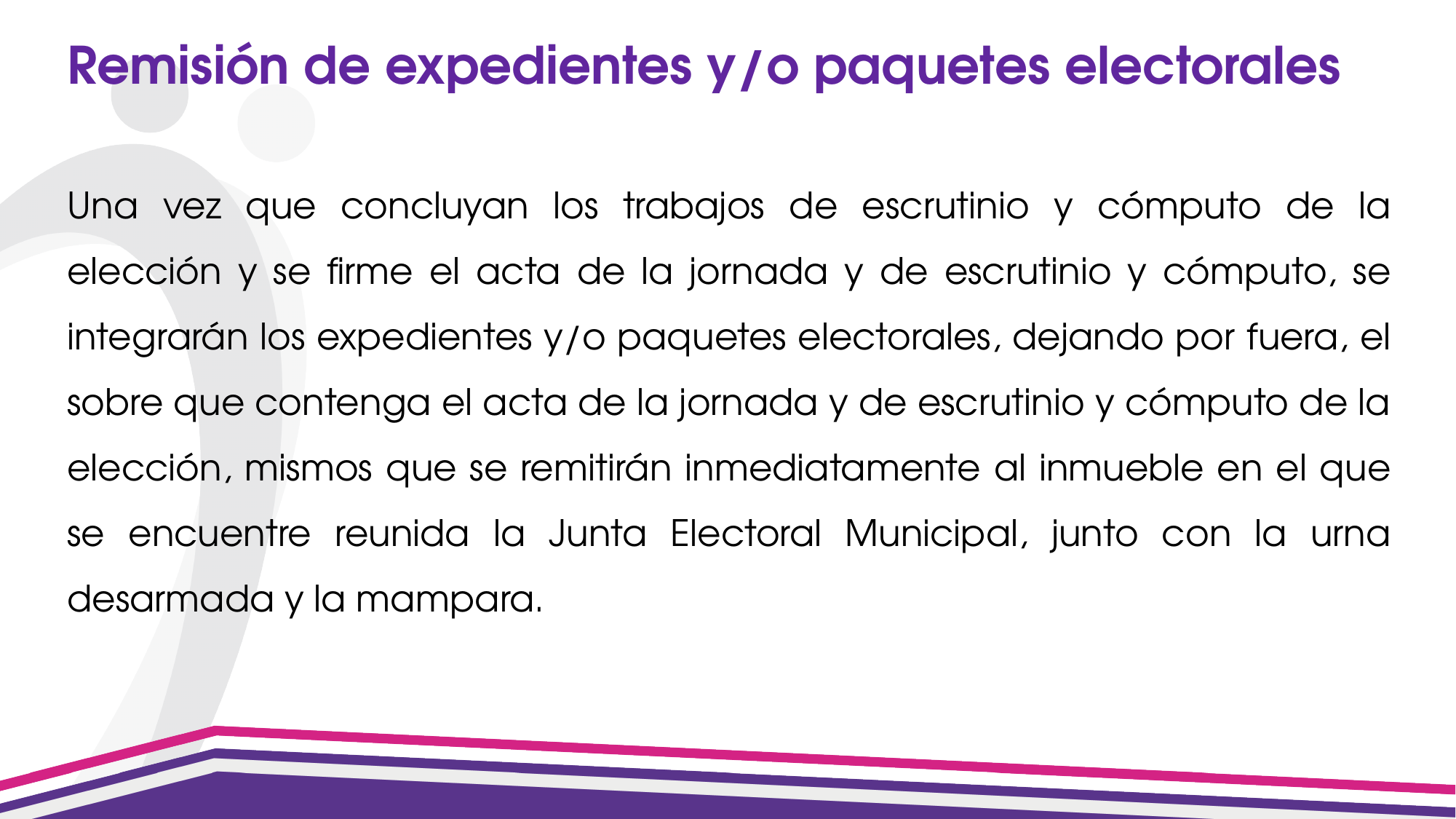

Remisión de expedientes y/o paquetes electorales
Una vez que concluyan los trabajos de escrutinio y cómputo de la elección y se firme el acta de la jornada y de escrutinio y cómputo, se integrarán los expedientes y/o paquetes electorales, dejando por fuera, el sobre que contenga el acta de la jornada y de escrutinio y cómputo de la elección, mismos que se remitirán inmediatamente al inmueble en el que se encuentre reunida la Junta Electoral Municipal, junto con la urna desarmada y la mampara.